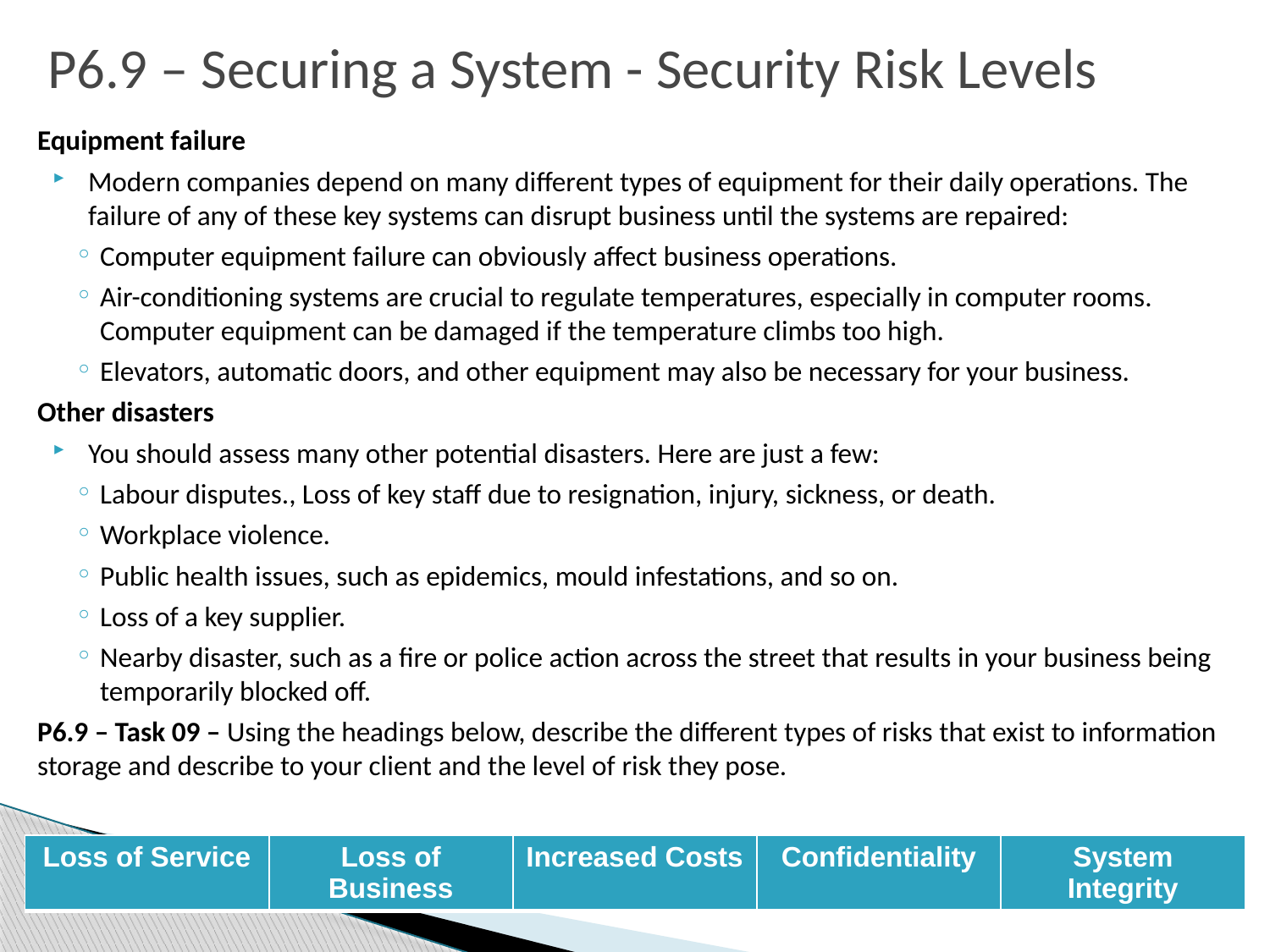

# P6.9 – Securing a System - Security Risk Levels
Equipment failure
Modern companies depend on many different types of equipment for their daily operations. The failure of any of these key systems can disrupt business until the systems are repaired:
Computer equipment failure can obviously affect business operations.
Air-conditioning systems are crucial to regulate temperatures, especially in computer rooms. Computer equipment can be damaged if the temperature climbs too high.
Elevators, automatic doors, and other equipment may also be necessary for your business.
Other disasters
You should assess many other potential disasters. Here are just a few:
Labour disputes., Loss of key staff due to resignation, injury, sickness, or death.
Workplace violence.
Public health issues, such as epidemics, mould infestations, and so on.
Loss of a key supplier.
Nearby disaster, such as a fire or police action across the street that results in your business being temporarily blocked off.
P6.9 – Task 09 – Using the headings below, describe the different types of risks that exist to information storage and describe to your client and the level of risk they pose.
| Loss of Service | Loss of Business | Increased Costs | Confidentiality | System Integrity |
| --- | --- | --- | --- | --- |